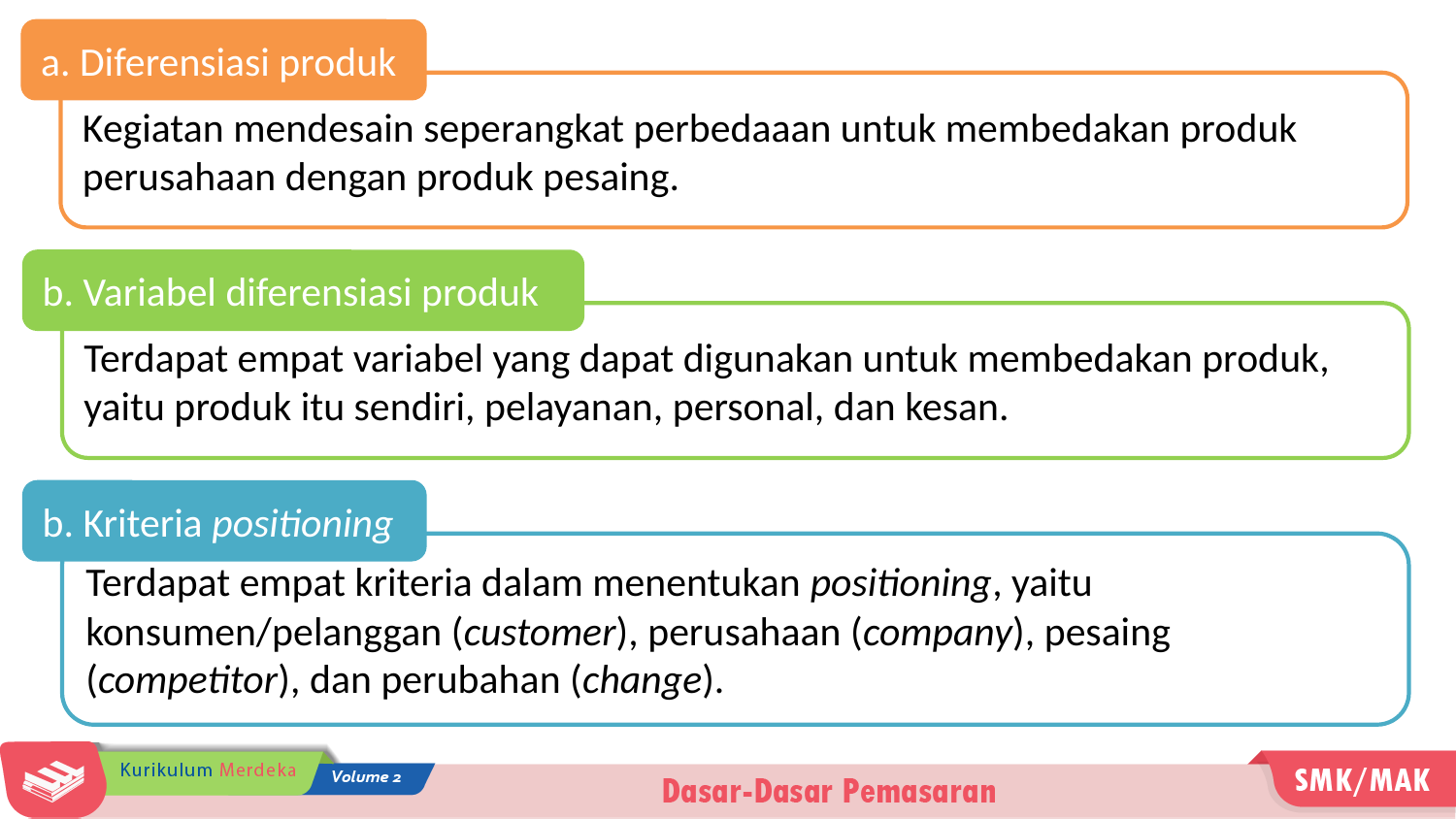

a. Diferensiasi produk
Kegiatan mendesain seperangkat perbedaaan untuk membedakan produk perusahaan dengan produk pesaing.
b. Variabel diferensiasi produk
Terdapat empat variabel yang dapat digunakan untuk membedakan produk, yaitu produk itu sendiri, pelayanan, personal, dan kesan.
b. Kriteria positioning
Terdapat empat kriteria dalam menentukan positioning, yaitu konsumen/pelanggan (customer), perusahaan (company), pesaing (competitor), dan perubahan (change).